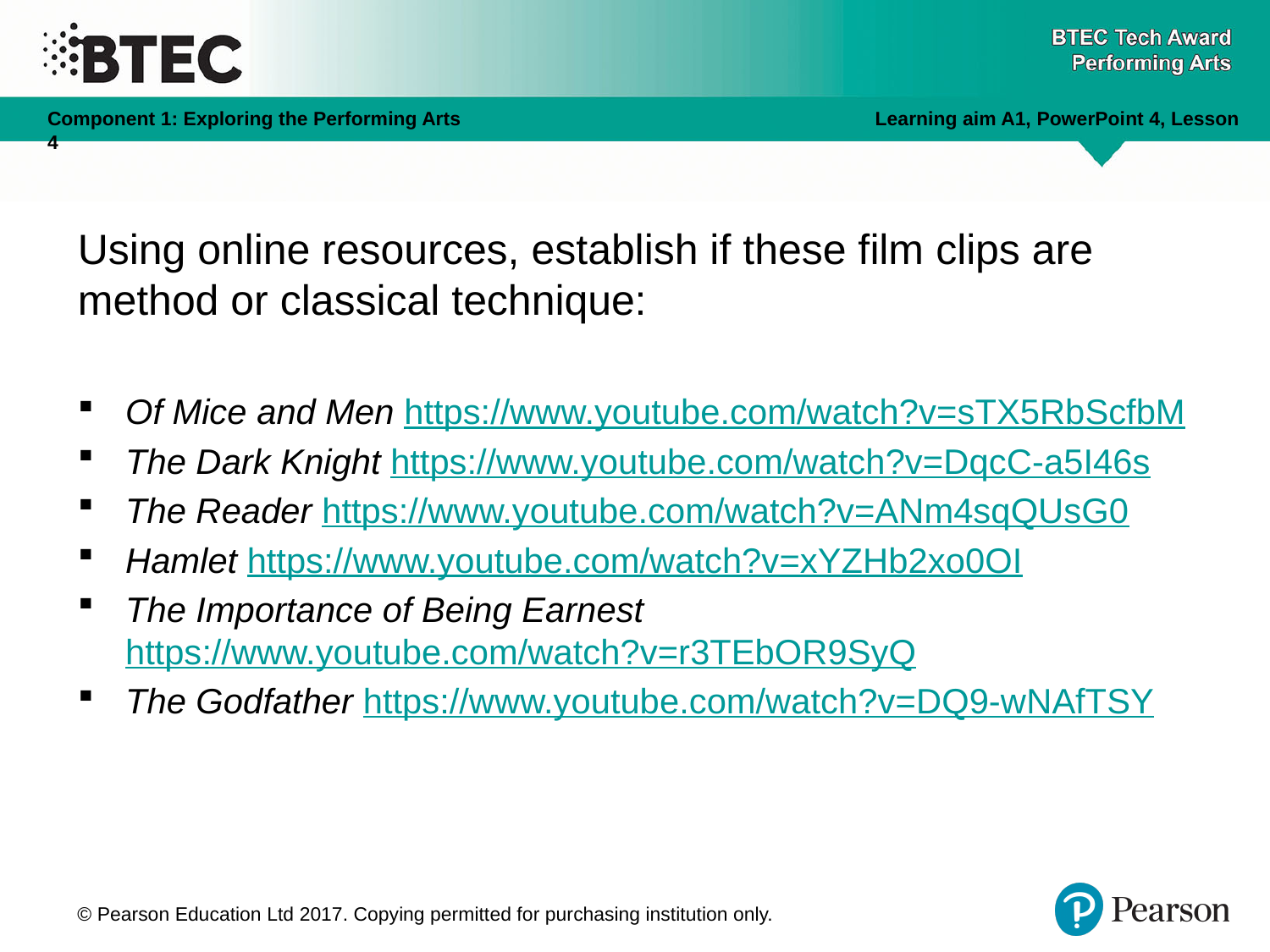

Using online resources, establish if these film clips are method or classical technique:

Of Mice and Men https://www.youtube.com/watch?v=sTX5RbScfbM
The Dark Knight https://www.youtube.com/watch?v=DqcC-a5I46s
The Reader https://www.youtube.com/watch?v=ANm4sqQUsG0
Hamlet https://www.youtube.com/watch?v=xYZHb2xo0OI
The Importance of Being Earnest https://www.youtube.com/watch?v=r3TEbOR9SyQ
The Godfather https://www.youtube.com/watch?v=DQ9-wNAfTSY

© Pearson Education Ltd 2017. Copying permitted for purchasing institution only.